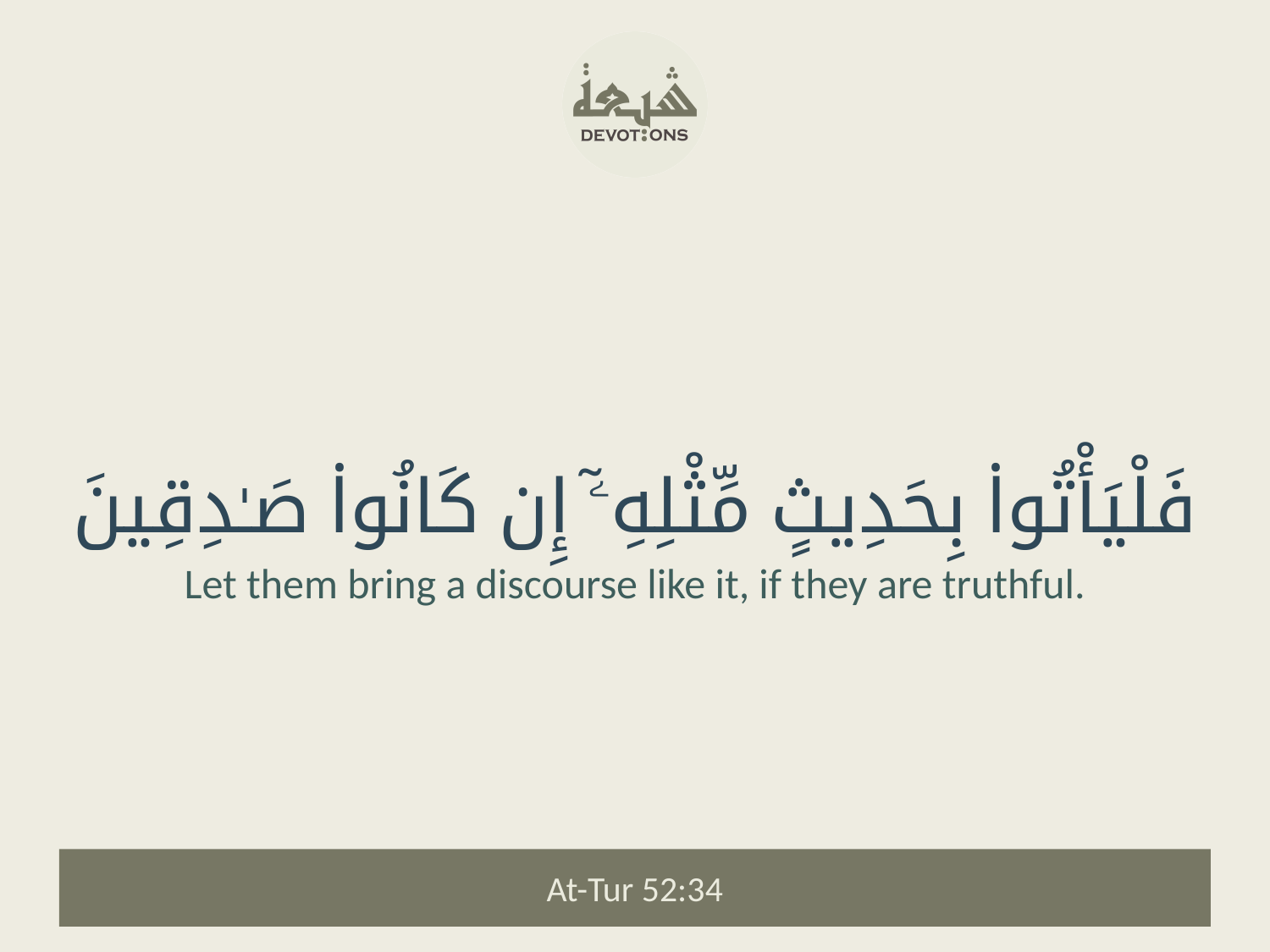

فَلْيَأْتُوا۟ بِحَدِيثٍ مِّثْلِهِۦٓ إِن كَانُوا۟ صَـٰدِقِينَ
Let them bring a discourse like it, if they are truthful.
At-Tur 52:34